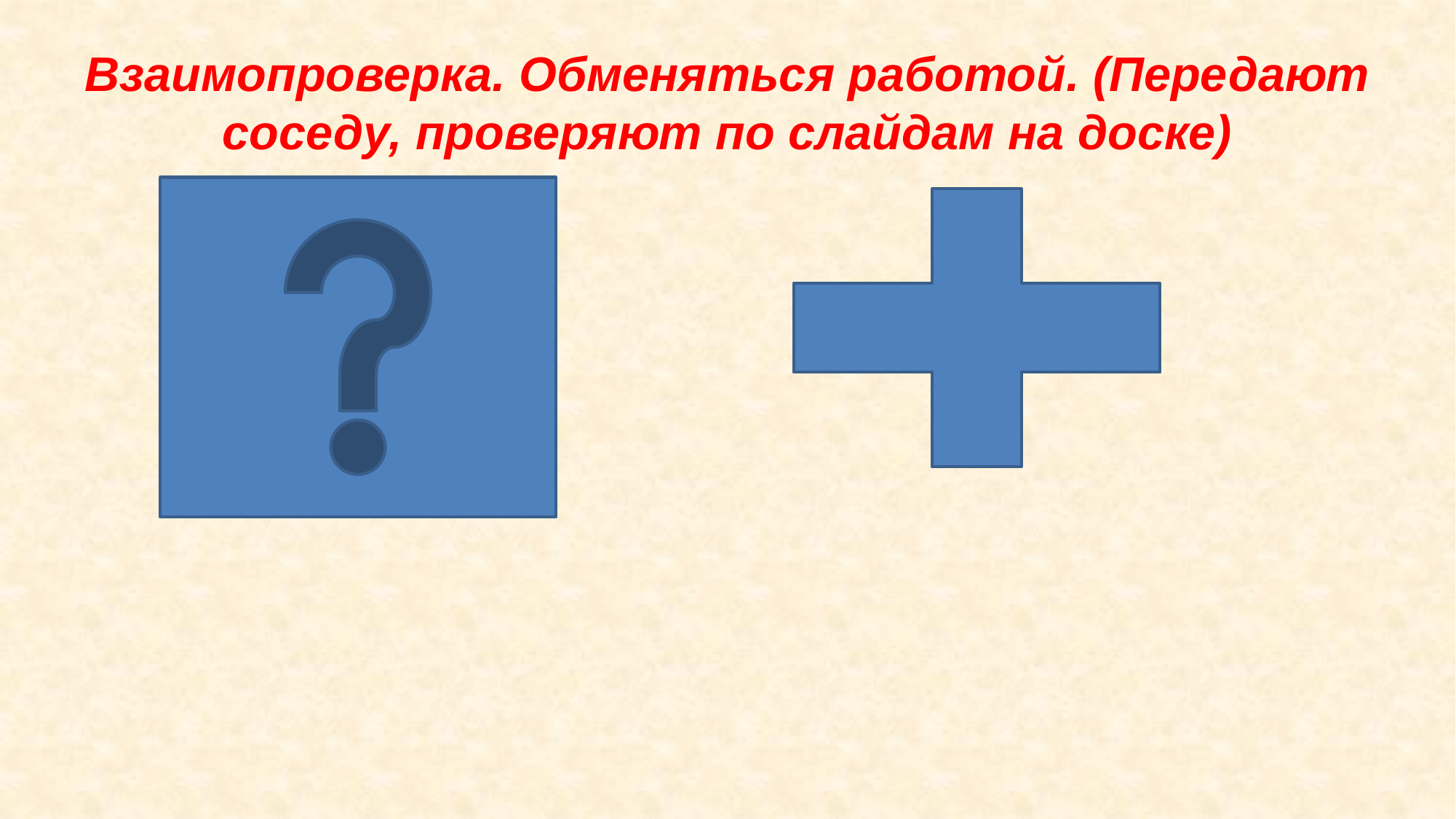

# Взаимопроверка. Обменяться работой. (Передают соседу, проверяют по слайдам на доске)